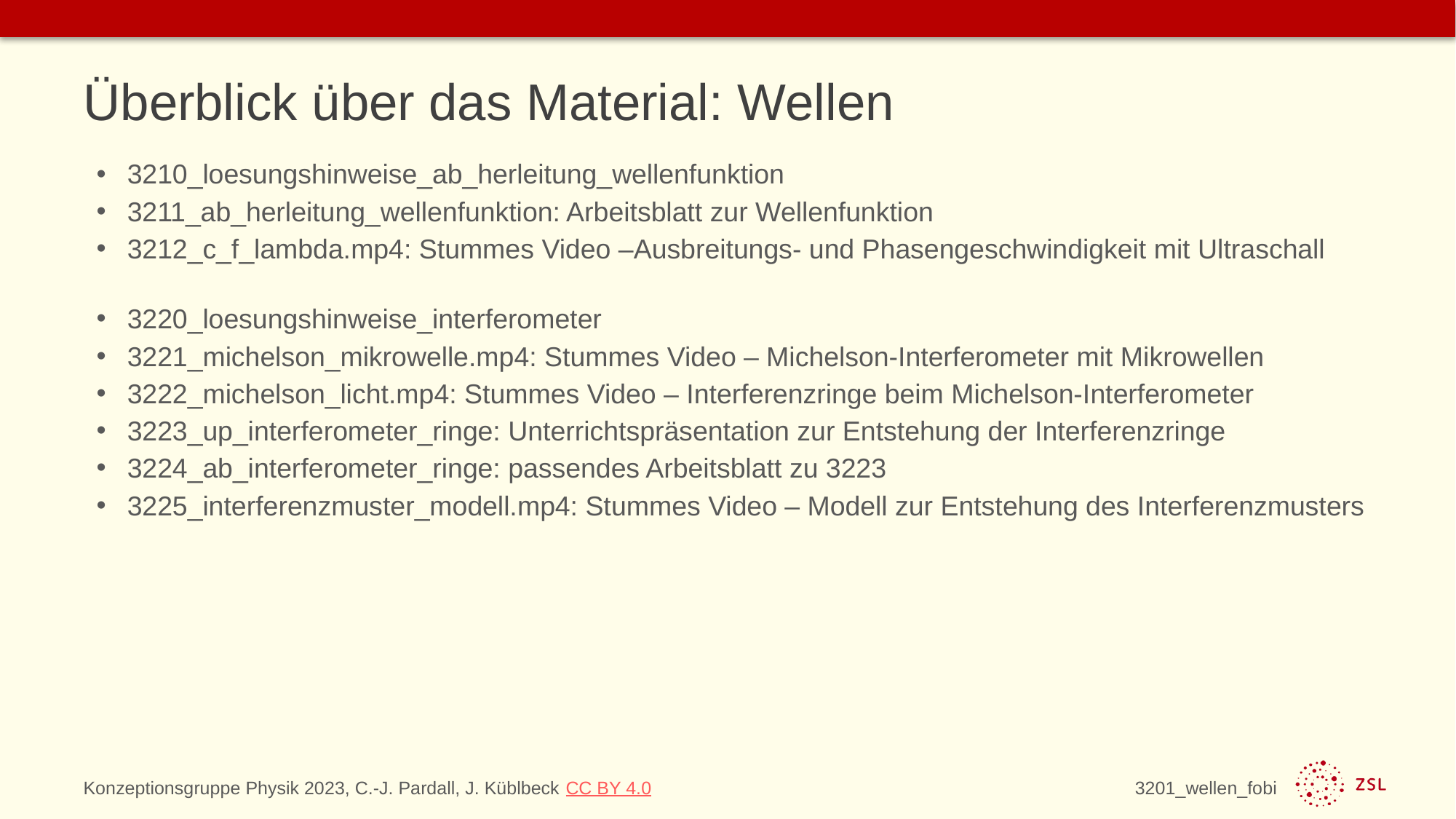

# Überblick über das Material: Wellen
3210_loesungshinweise_ab_herleitung_wellenfunktion
3211_ab_herleitung_wellenfunktion: Arbeitsblatt zur Wellenfunktion
3212_c_f_lambda.mp4: Stummes Video –Ausbreitungs- und Phasengeschwindigkeit mit Ultraschall
3220_loesungshinweise_interferometer
3221_michelson_mikrowelle.mp4: Stummes Video – Michelson-Interferometer mit Mikrowellen
3222_michelson_licht.mp4: Stummes Video – Interferenzringe beim Michelson-Interferometer
3223_up_interferometer_ringe: Unterrichtspräsentation zur Entstehung der Interferenzringe
3224_ab_interferometer_ringe: passendes Arbeitsblatt zu 3223
3225_interferenzmuster_modell.mp4: Stummes Video – Modell zur Entstehung des Interferenzmusters